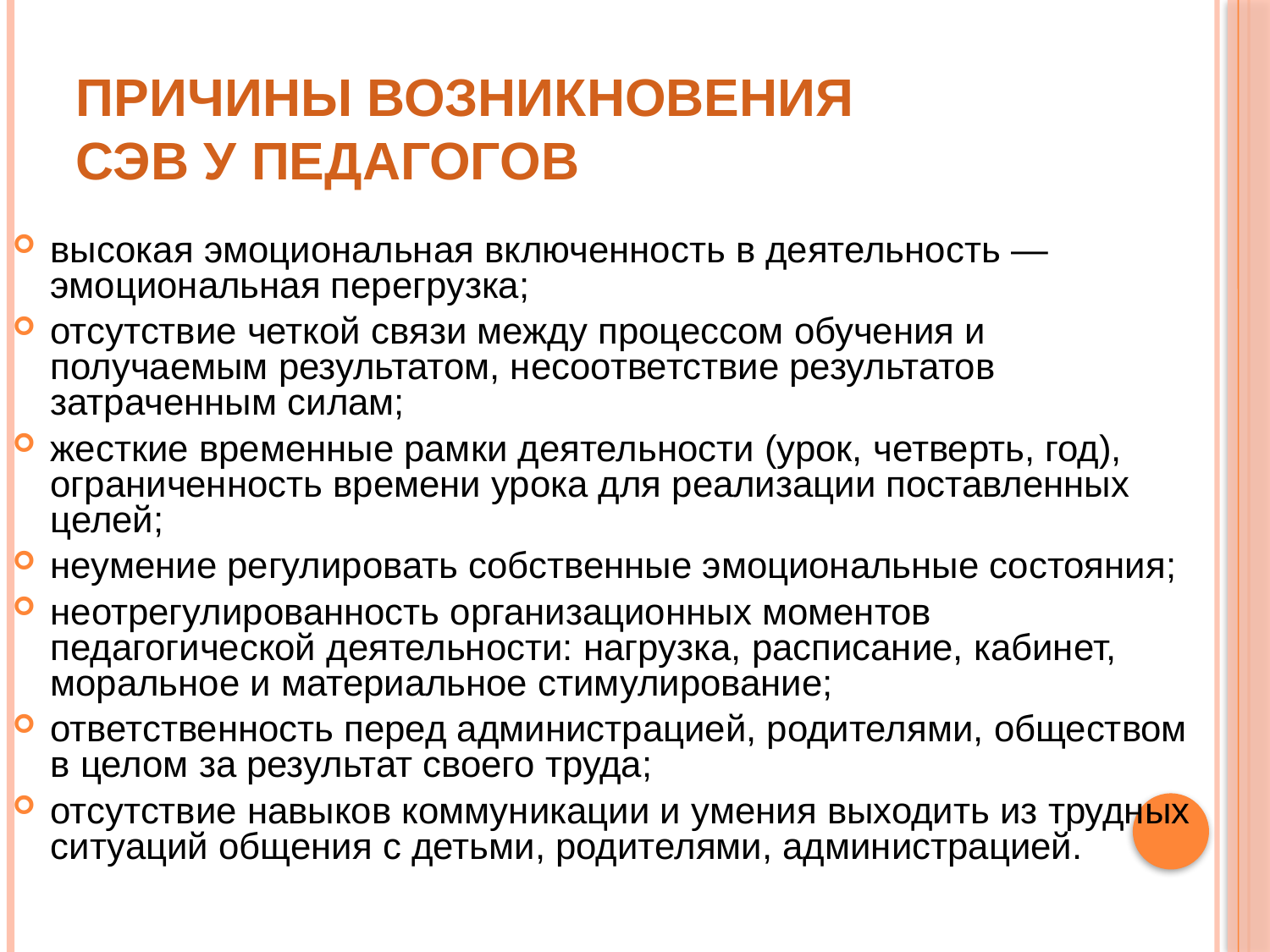

# Причины возникновения СЭВ у педагогов
высокая эмоциональная включенность в деятельность — эмоциональная перегрузка;
отсутствие четкой связи между процессом обучения и получаемым результатом, несоответствие результатов затраченным силам;
жесткие временные рамки деятельности (урок, четверть, год), ограниченность времени урока для реализации поставленных целей;
неумение регулировать собственные эмоциональные состояния;
неотрегулированность организационных моментов педагогической деятельности: нагрузка, расписание, кабинет, моральное и материальное стимулирование;
ответственность перед администрацией, родителями, обществом в целом за результат своего труда;
отсутствие навыков коммуникации и умения выходить из трудных ситуаций общения с детьми, родителями, администрацией.